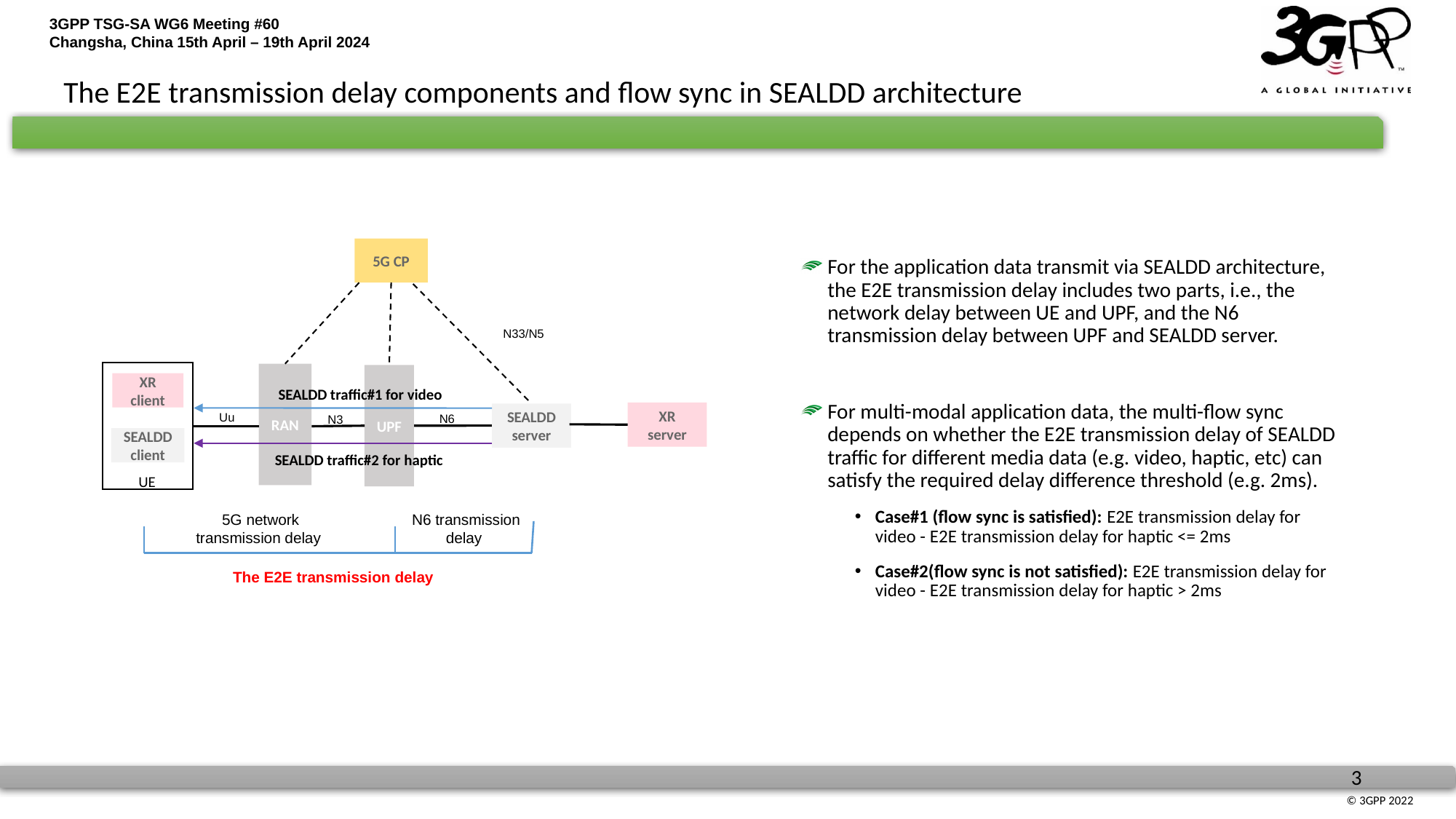

# The E2E transmission delay components and flow sync in SEALDD architecture

For the application data transmit via SEALDD architecture, the E2E transmission delay includes two parts, i.e., the network delay between UE and UPF, and the N6 transmission delay between UPF and SEALDD server.

For multi-modal application data, the multi-flow sync depends on whether the E2E transmission delay of SEALDD traffic for different media data (e.g. video, haptic, etc) can satisfy the required delay difference threshold (e.g. 2ms).
Case#1 (flow sync is satisfied): E2E transmission delay for video - E2E transmission delay for haptic <= 2ms
Case#2(flow sync is not satisfied): E2E transmission delay for video - E2E transmission delay for haptic > 2ms
5G CP
N33/N5

RAN
UPF
XR client
SEALDD traffic#1 for video
XR server
SEALDD server
Uu
N6
N3
SEALDD client
SEALDD traffic#2 for haptic
UE
5G network transmission delay
N6 transmission delay
The E2E transmission delay